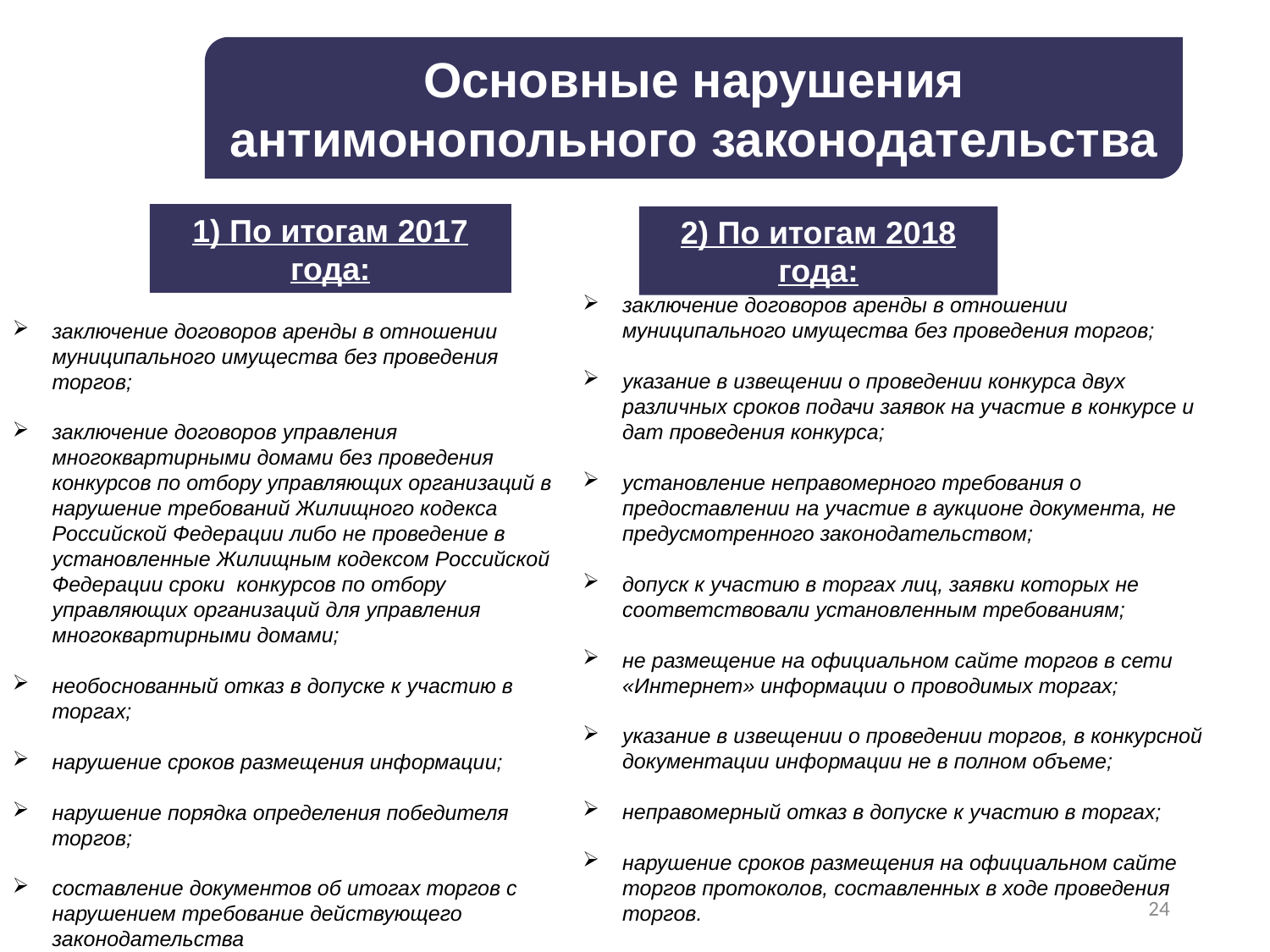

Основные нарушения антимонопольного законодательства
1) По итогам 2017 года:
2) По итогам 2018 года:
заключение договоров аренды в отношении муниципального имущества без проведения торгов;

указание в извещении о проведении конкурса двух различных сроков подачи заявок на участие в конкурсе и дат проведения конкурса;

установление неправомерного требования о предоставлении на участие в аукционе документа, не предусмотренного законодательством;

допуск к участию в торгах лиц, заявки которых не соответствовали установленным требованиям;

не размещение на официальном сайте торгов в сети «Интернет» информации о проводимых торгах;

указание в извещении о проведении торгов, в конкурсной документации информации не в полном объеме;

неправомерный отказ в допуске к участию в торгах;

нарушение сроков размещения на официальном сайте торгов протоколов, составленных в ходе проведения торгов.
заключение договоров аренды в отношении муниципального имущества без проведения торгов;

заключение договоров управления многоквартирными домами без проведения конкурсов по отбору управляющих организаций в нарушение требований Жилищного кодекса Российской Федерации либо не проведение в установленные Жилищным кодексом Российской Федерации сроки  конкурсов по отбору управляющих организаций для управления многоквартирными домами;

необоснованный отказ в допуске к участию в торгах;

нарушение сроков размещения информации;

нарушение порядка определения победителя торгов;

составление документов об итогах торгов с нарушением требование действующего законодательства
24